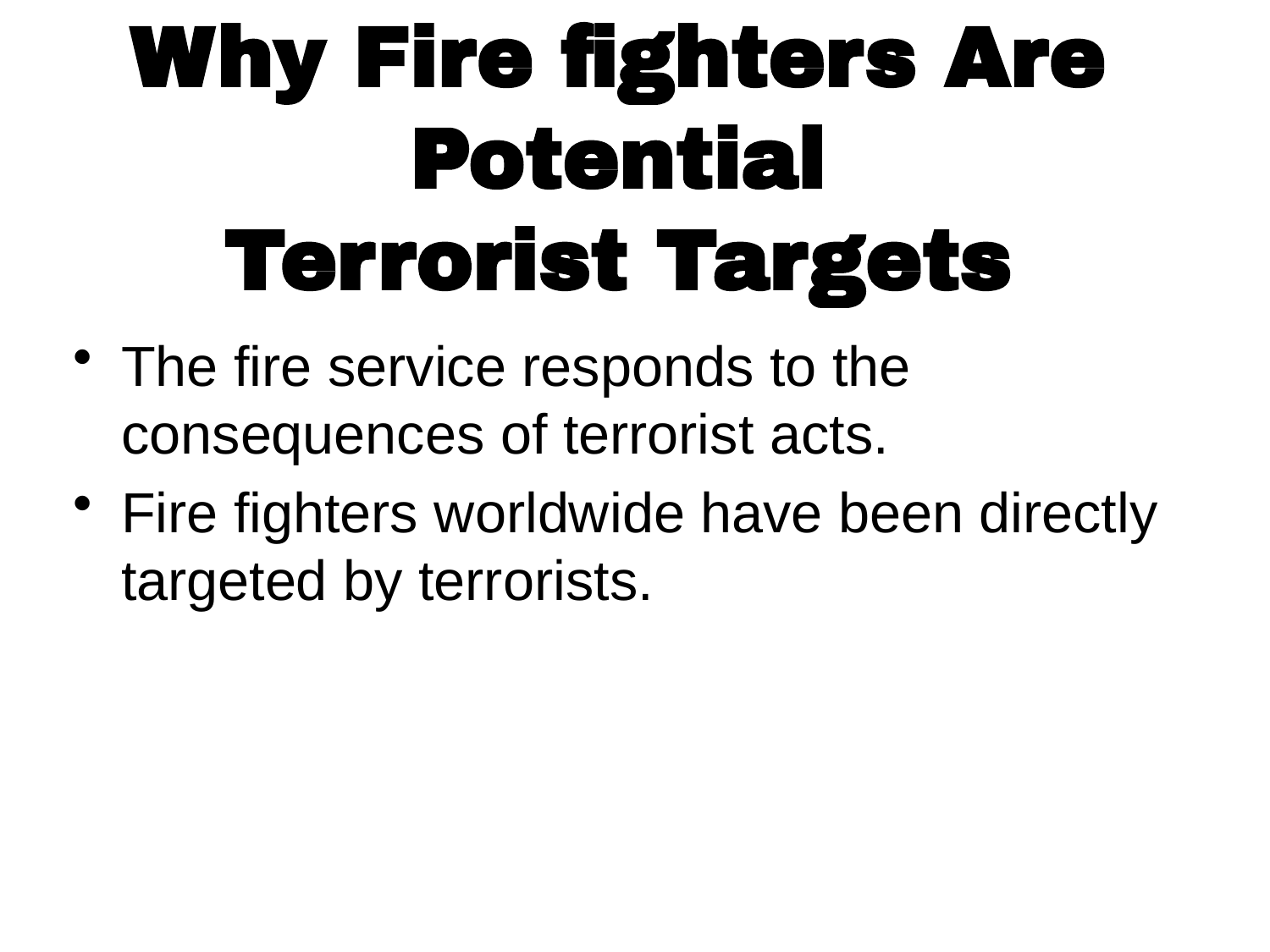

# Why Fire fighters Are Potential Terrorist Targets
The fire service responds to the consequences of terrorist acts.
Fire fighters worldwide have been directly targeted by terrorists.